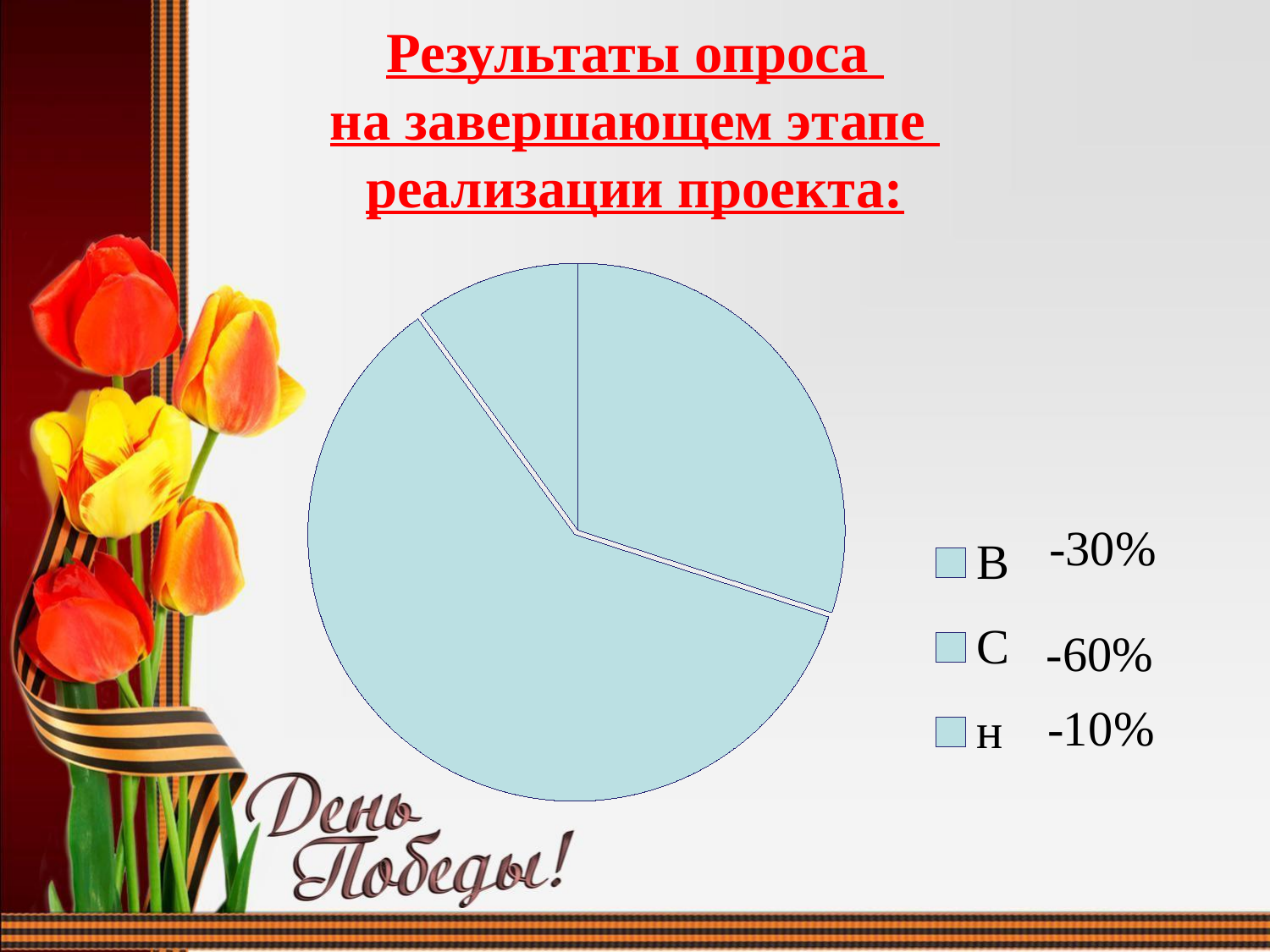

# Результаты опроса на завершающем этапе реализации проекта:

### Chart

| Category | Продажи |
|---|---|
| В | 30.0 |
| С | 60.0 |
| н | 10.0 |
-60%